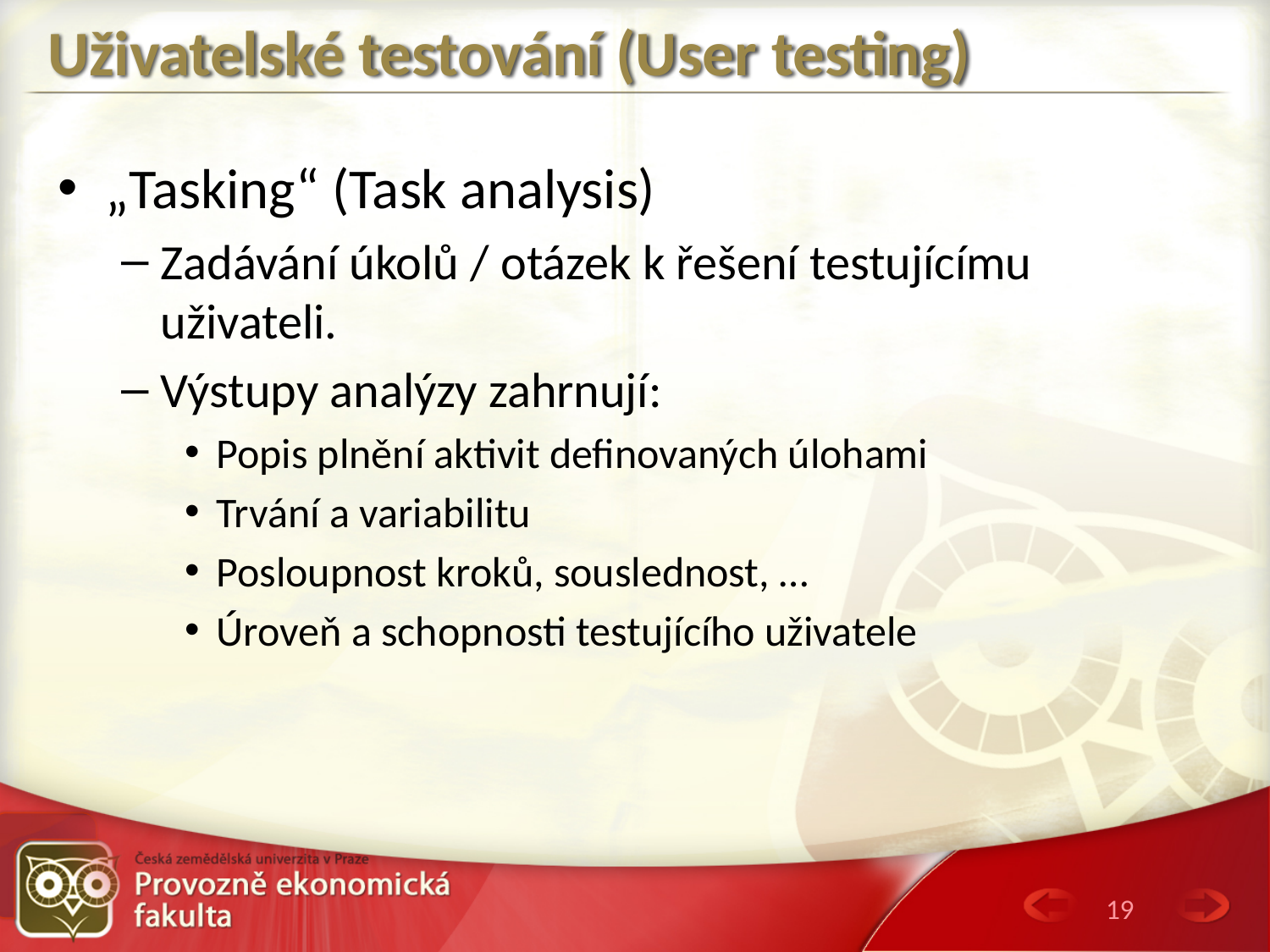

# Uživatelské testování (User testing)
„Tasking“ (Task analysis)
Zadávání úkolů / otázek k řešení testujícímu uživateli.
Výstupy analýzy zahrnují:
Popis plnění aktivit definovaných úlohami
Trvání a variabilitu
Posloupnost kroků, souslednost, …
Úroveň a schopnosti testujícího uživatele